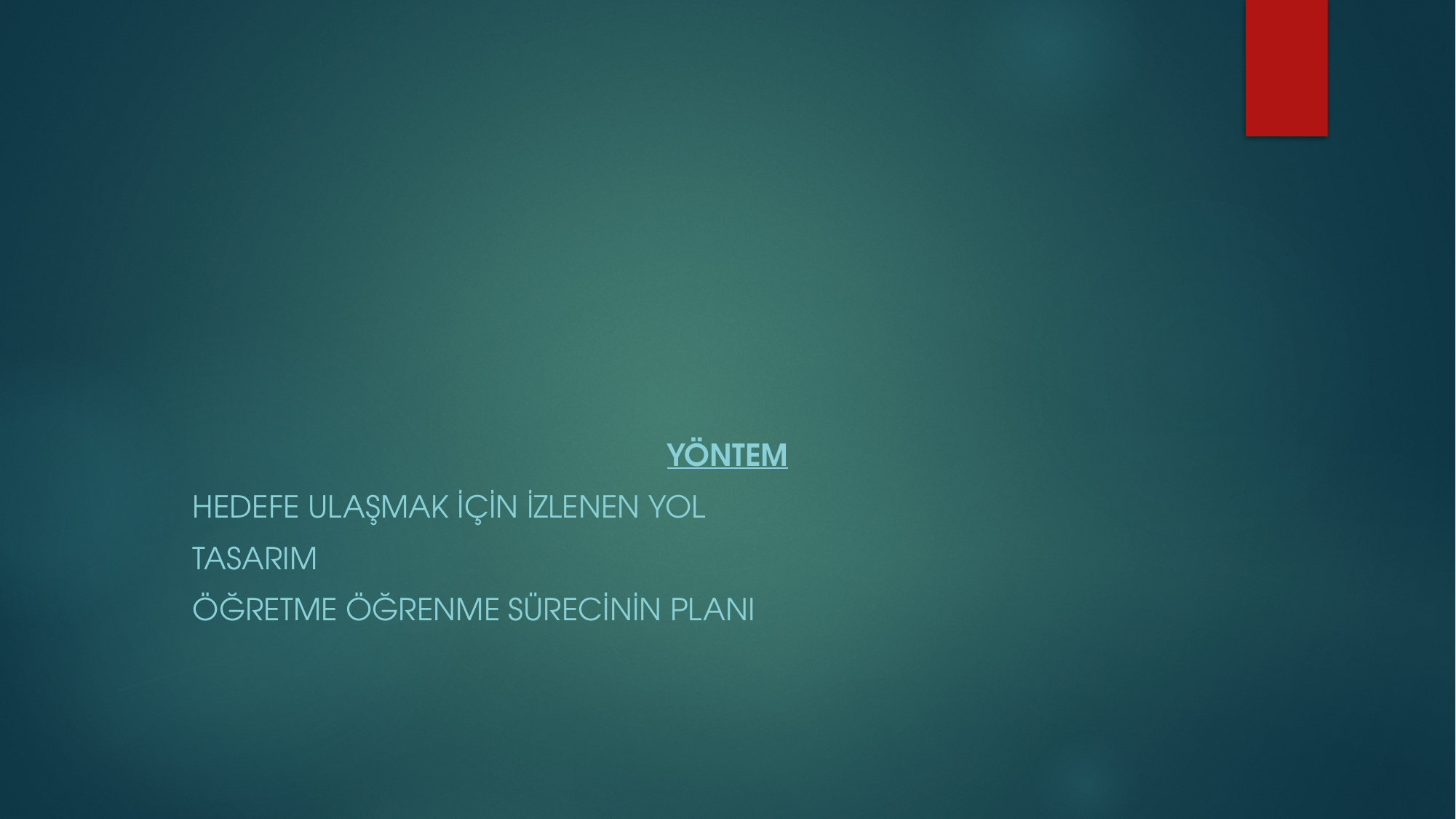

# Öğretim yöntem ve Teknikleri
Yöntem
Hedefe ulaşmak için izlenen yol
Tasarım
Öğretme öğrenme sürecinin planı